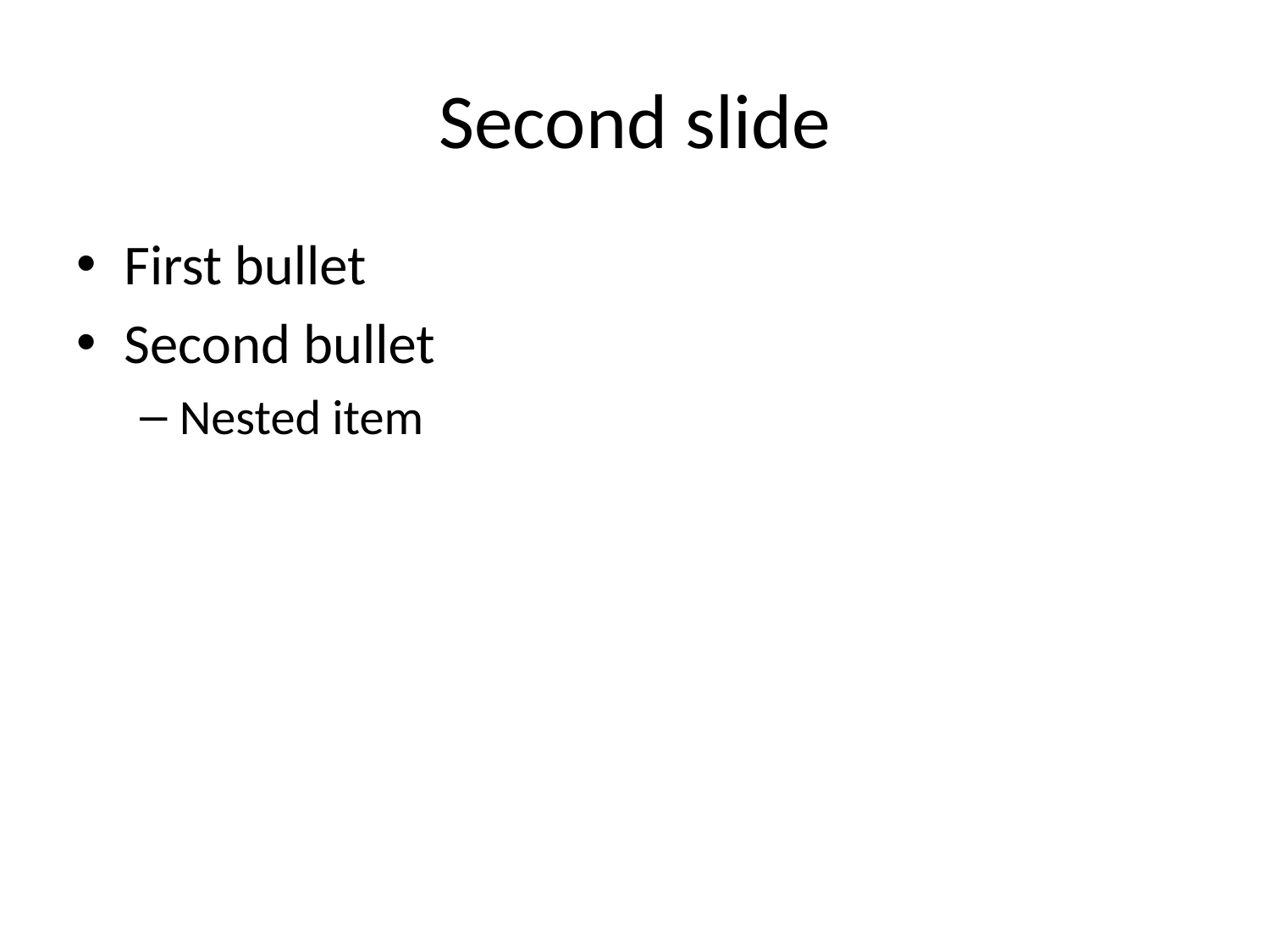

# Second slide
First bullet
Second bullet
Nested item